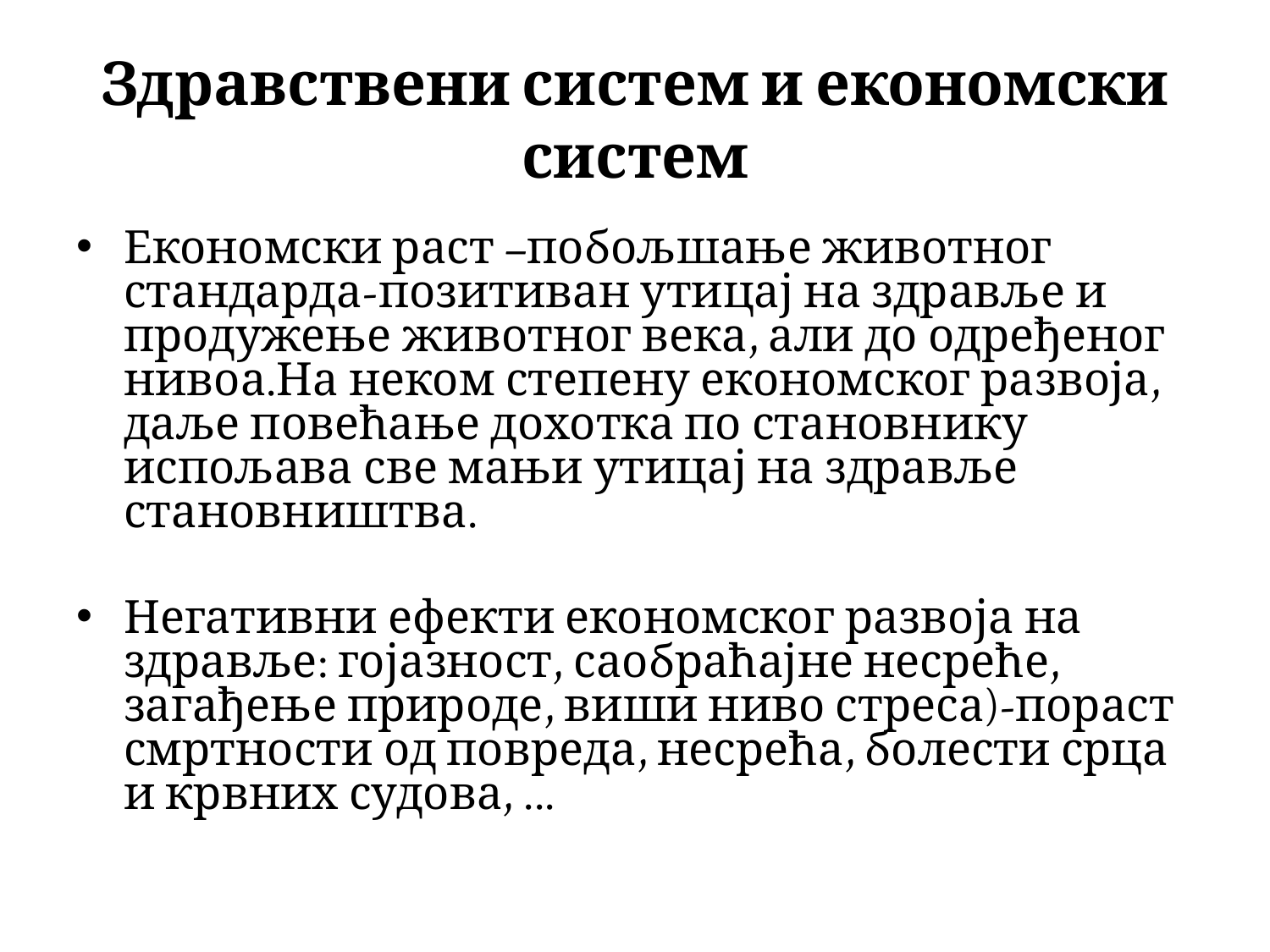

# Здравствени систем и економски систем
Економски раст –побољшање животног стандарда-позитиван утицај на здравље и продужење животног века, али до одређеног нивоа.На неком степену економског развоја, даље повећање дохотка по становнику испољава све мањи утицај на здравље становништва.

Негативни ефекти економског развоја на здравље: гојазност, саобраћајне несреће, загађење природе, виши ниво стреса)-пораст смртности од повреда, несрећа, болести срца и крвних судова, ...